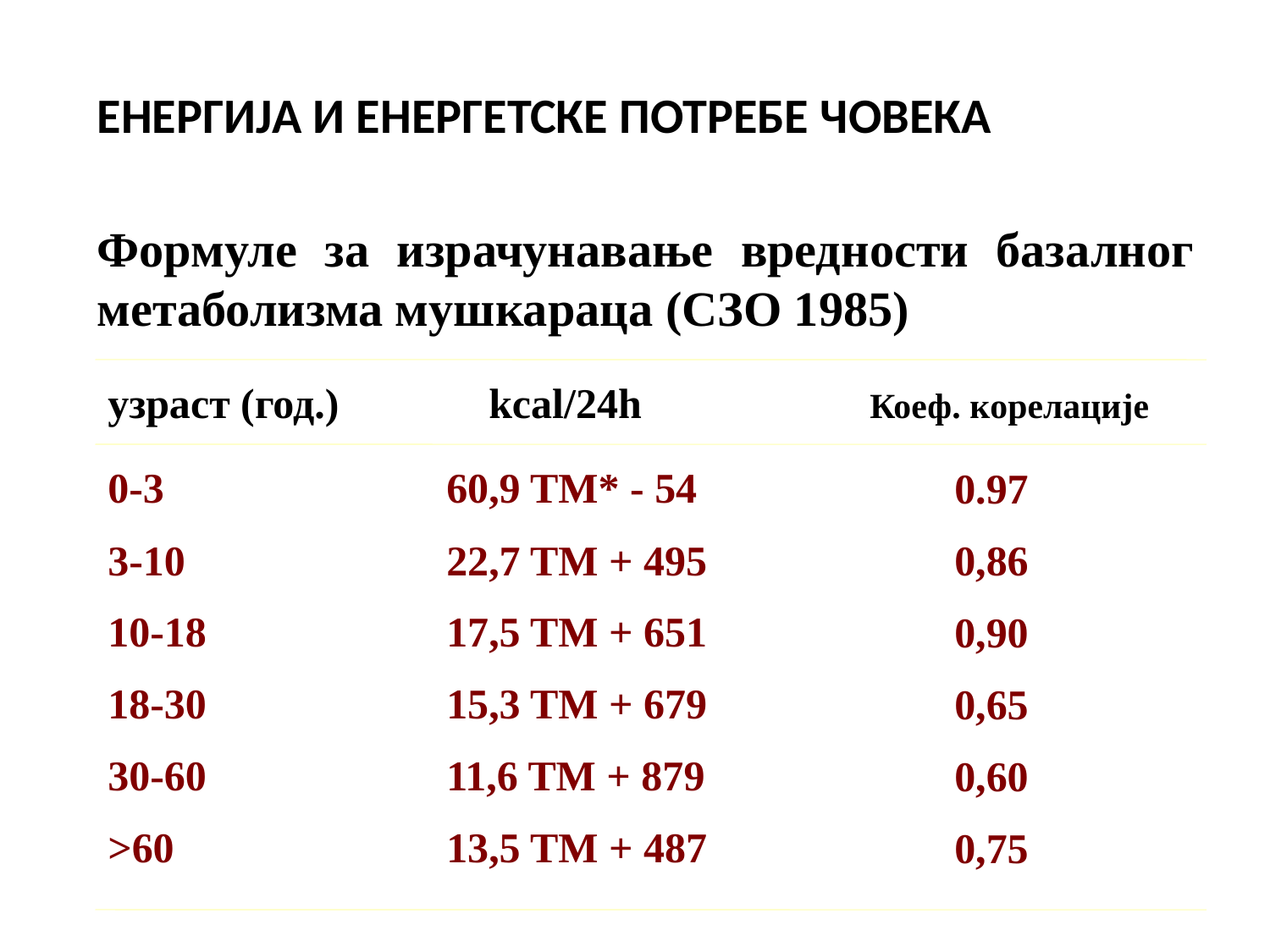

ЕНЕРГИЈА И ЕНЕРГЕТСКЕ ПОТРЕБЕ ЧОВЕКА
Формуле за израчунавање вредности базалног метаболизма мушкараца (СЗО 1985)

узраст (год.)		kcal/24h		Коеф. кoрeлацијe

0-3
3-10
10-18
18-30
30-60
>60
60,9 TM* - 54
22,7 TM + 495
17,5 TM + 651
15,3 TM + 679
11,6 TM + 879
13,5 TM + 487
0.97
0,86
0,90
0,65
0,60
0,75